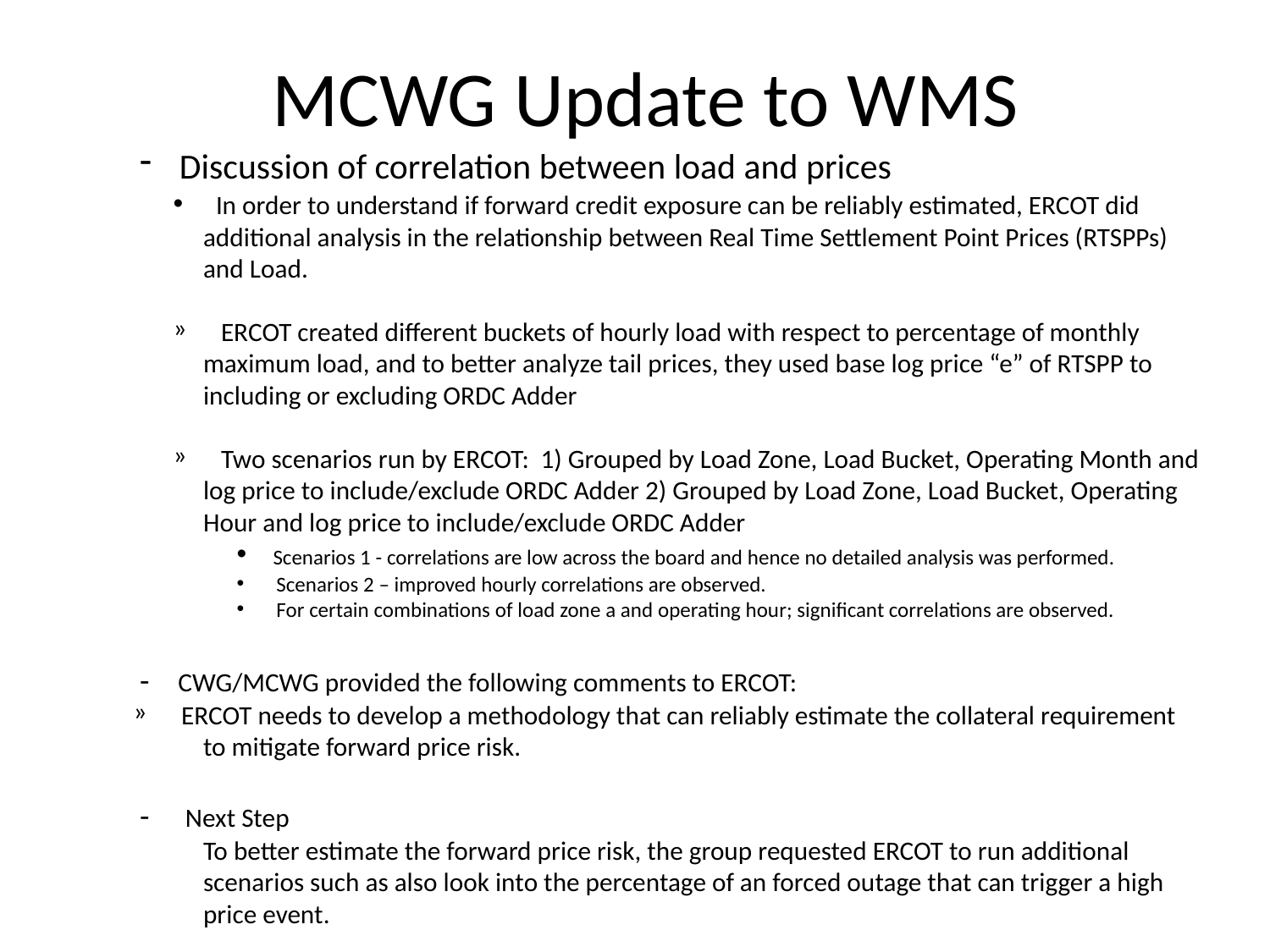

MCWG Update to WMS
Discussion of correlation between load and prices
  In order to understand if forward credit exposure can be reliably estimated, ERCOT did additional analysis in the relationship between Real Time Settlement Point Prices (RTSPPs) and Load.

   ERCOT created different buckets of hourly load with respect to percentage of monthly maximum load, and to better analyze tail prices, they used base log price “e” of RTSPP to including or excluding ORDC Adder

   Two scenarios run by ERCOT:  1) Grouped by Load Zone, Load Bucket, Operating Month and log price to include/exclude ORDC Adder 2) Grouped by Load Zone, Load Bucket, Operating Hour and log price to include/exclude ORDC Adder
 Scenarios 1 - correlations are low across the board and hence no detailed analysis was performed.
  Scenarios 2 – improved hourly correlations are observed.
  For certain combinations of load zone a and operating hour; significant correlations are observed.

-    CWG/MCWG provided the following comments to ERCOT:
   ERCOT needs to develop a methodology that can reliably estimate the collateral requirement to mitigate forward price risk.

          -     Next Step
	To better estimate the forward price risk, the group requested ERCOT to run additional 	scenarios such as also look into the percentage of an forced outage that can trigger a high 	price event.